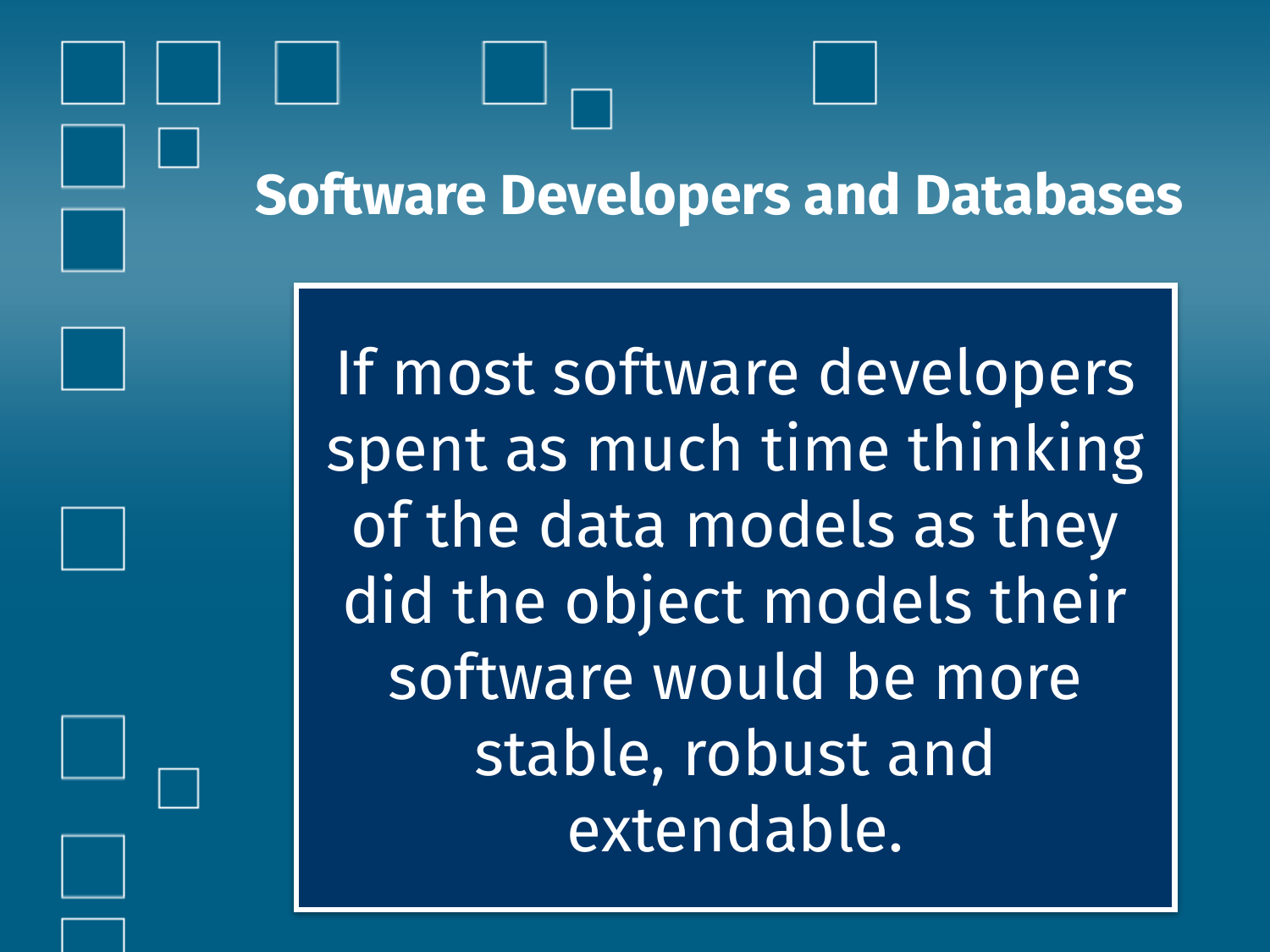

# Software Developers and Databases
If most software developers spent as much time thinking of the data models as they did the object models their software would be more stable, robust and extendable.